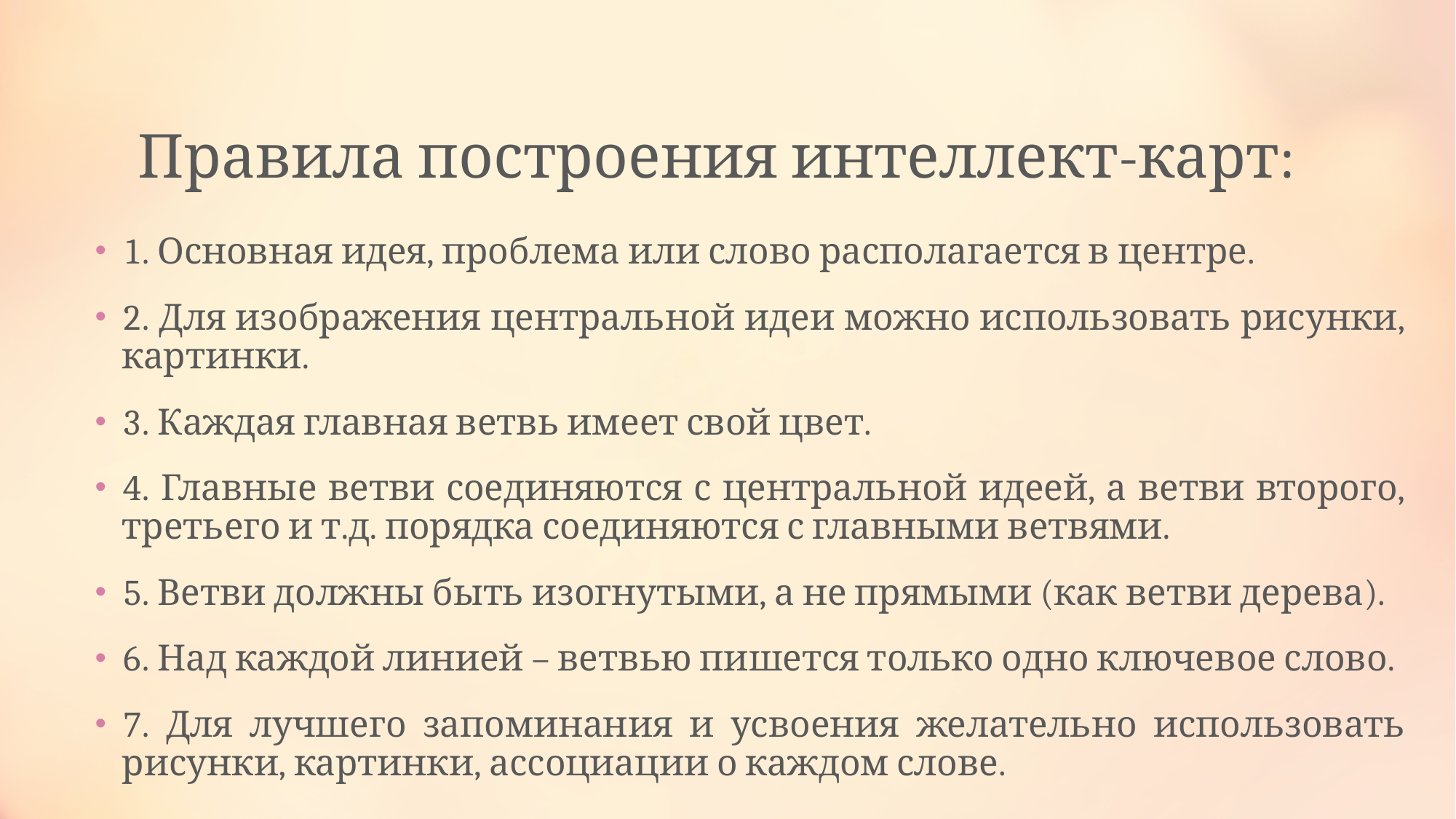

# Правила построения интеллект-карт:
1. Основная идея, проблема или слово располагается в центре.
2. Для изображения центральной идеи можно использовать рисунки, картинки.
3. Каждая главная ветвь имеет свой цвет.
4. Главные ветви соединяются с центральной идеей, а ветви второго, третьего и т.д. порядка соединяются с главными ветвями.
5. Ветви должны быть изогнутыми, а не прямыми (как ветви дерева).
6. Над каждой линией – ветвью пишется только одно ключевое слово.
7. Для лучшего запоминания и усвоения желательно использовать рисунки, картинки, ассоциации о каждом слове.